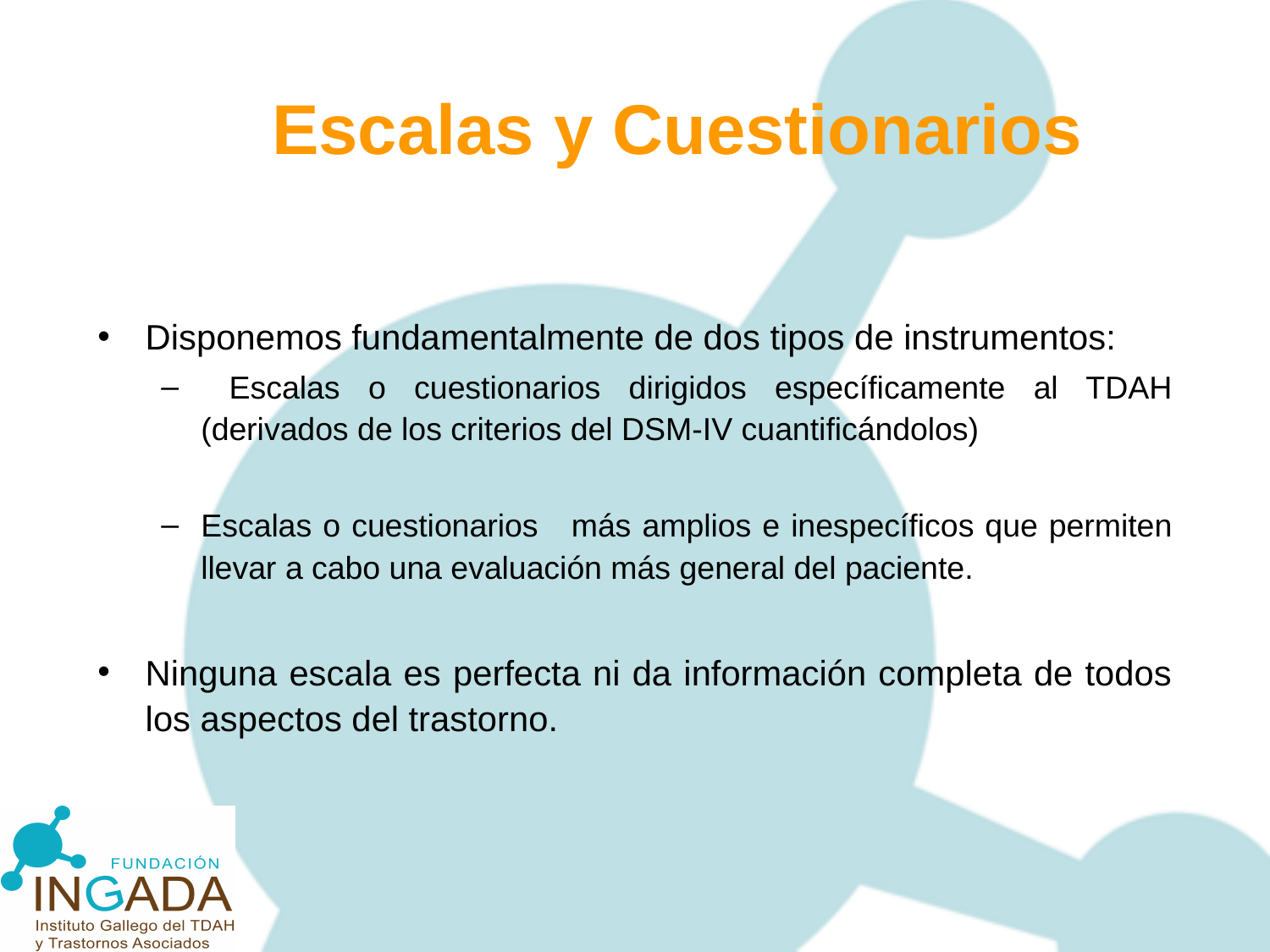

Escalas y Cuestionarios

Disponemos fundamentalmente de dos tipos de instrumentos:
 Escalas o cuestionarios dirigidos específicamente al TDAH (derivados de los criterios del DSM-IV cuantificándolos)

Escalas o cuestionarios   más amplios e inespecíficos que permiten llevar a cabo una evaluación más general del paciente.

Ninguna escala es perfecta ni da información completa de todos los aspectos del trastorno.